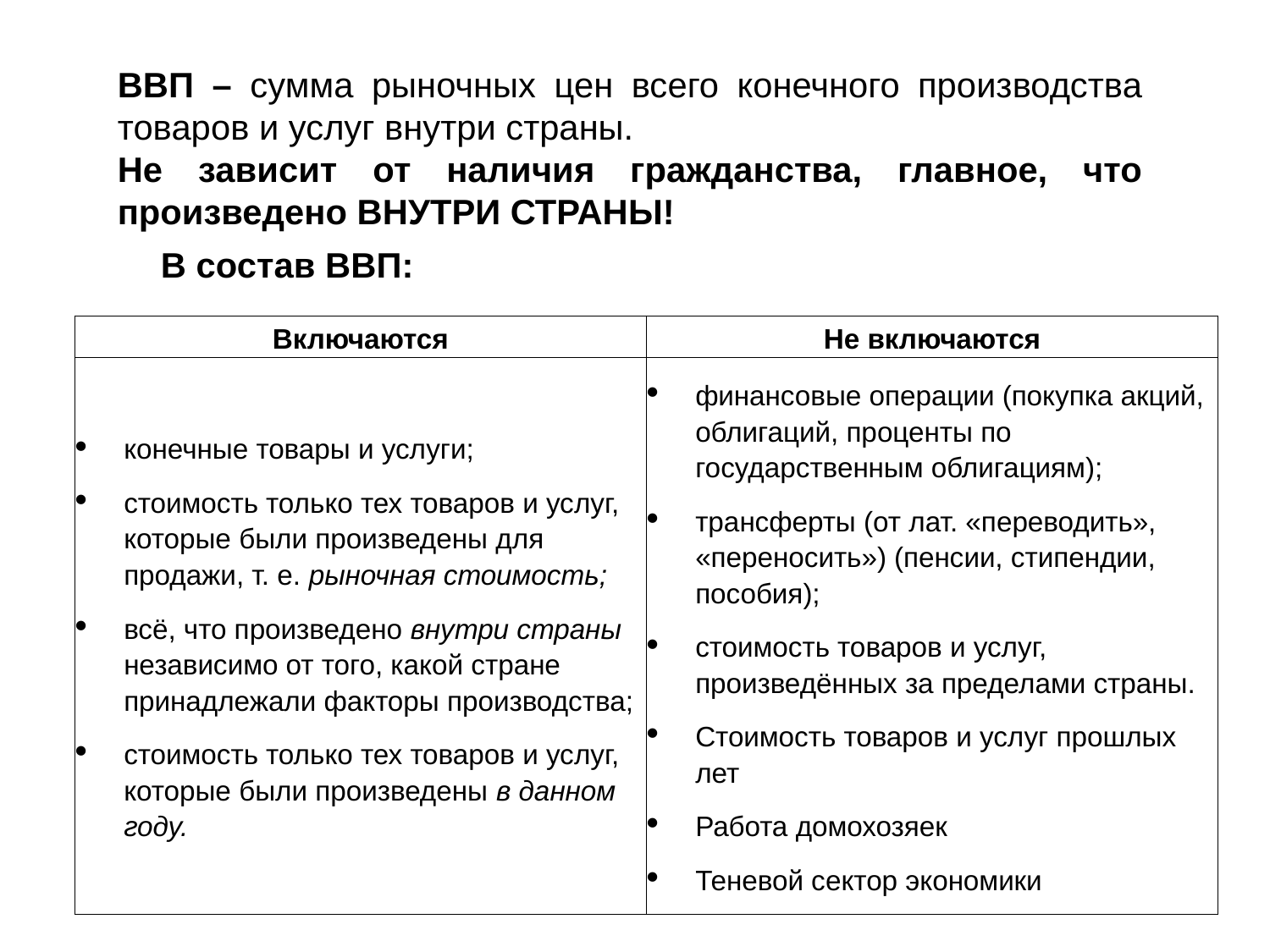

ВВП – сумма рыночных цен всего конечного производства товаров и услуг внутри страны.
Не зависит от наличия гражданства, главное, что произведено ВНУТРИ СТРАНЫ!
В состав ВВП:
| Включаются | Не включаются |
| --- | --- |
| конечные товары и услуги; стоимость только тех товаров и услуг, которые были произведены для продажи, т. е. рыночная стоимость; всё, что произведено внутри страны независимо от того, какой стране принадлежали факторы производства; стоимость только тех товаров и услуг, которые были произведены в данном году. | финансовые операции (покупка акций, облигаций, проценты по государственным облигациям); трансферты (от лат. «переводить», «переносить») (пенсии, стипендии, пособия); стоимость товаров и услуг, произведённых за пределами страны. Стоимость товаров и услуг прошлых лет Работа домохозяек Теневой сектор экономики |